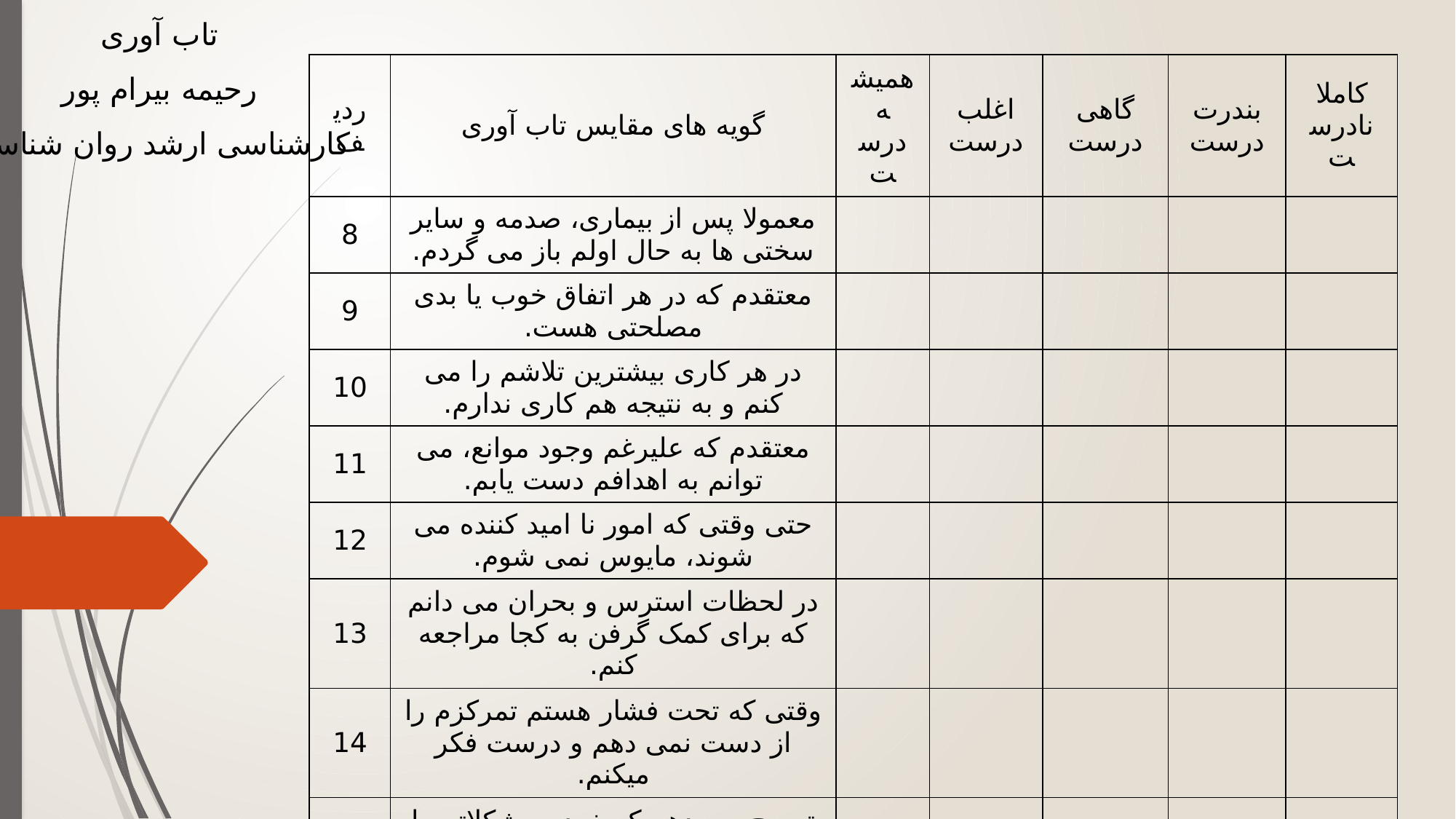

تاب آوری
رحیمه بیرام پور
کارشناسی ارشد روان شناسی
| ردیف | گویه های مقایس تاب آوری | همیشه درست | اغلب درست | گاهی درست | بندرت درست | کاملا نادرست |
| --- | --- | --- | --- | --- | --- | --- |
| 8 | معمولا پس از بیماری، صدمه و سایر سختی ها به حال اولم باز می گردم. |  |  |  |  |  |
| 9 | معتقدم که در هر اتفاق خوب یا بدی مصلحتی هست. |  |  |  |  |  |
| 10 | در هر کاری بیشترین تلاشم را می کنم و به نتیجه هم کاری ندارم. |  |  |  |  |  |
| 11 | معتقدم که علیرغم وجود موانع، می توانم به اهدافم دست یابم. |  |  |  |  |  |
| 12 | حتی وقتی که امور نا امید کننده می شوند، مایوس نمی شوم. |  |  |  |  |  |
| 13 | در لحظات استرس و بحران می دانم که برای کمک گرفن به کجا مراجعه کنم. |  |  |  |  |  |
| 14 | وقتی که تحت فشار هستم تمرکزم را از دست نمی دهم و درست فکر میکنم. |  |  |  |  |  |
| 15 | ترجیح می دهم که خودم مشکلاتم را حل کنم تا این که دیگران تمامی تصمیم ها را بگیرند. |  |  |  |  |  |
| 16 | اگر شکست بخورم به راحتی دلسرد نمی شوم |  |  |  |  |  |